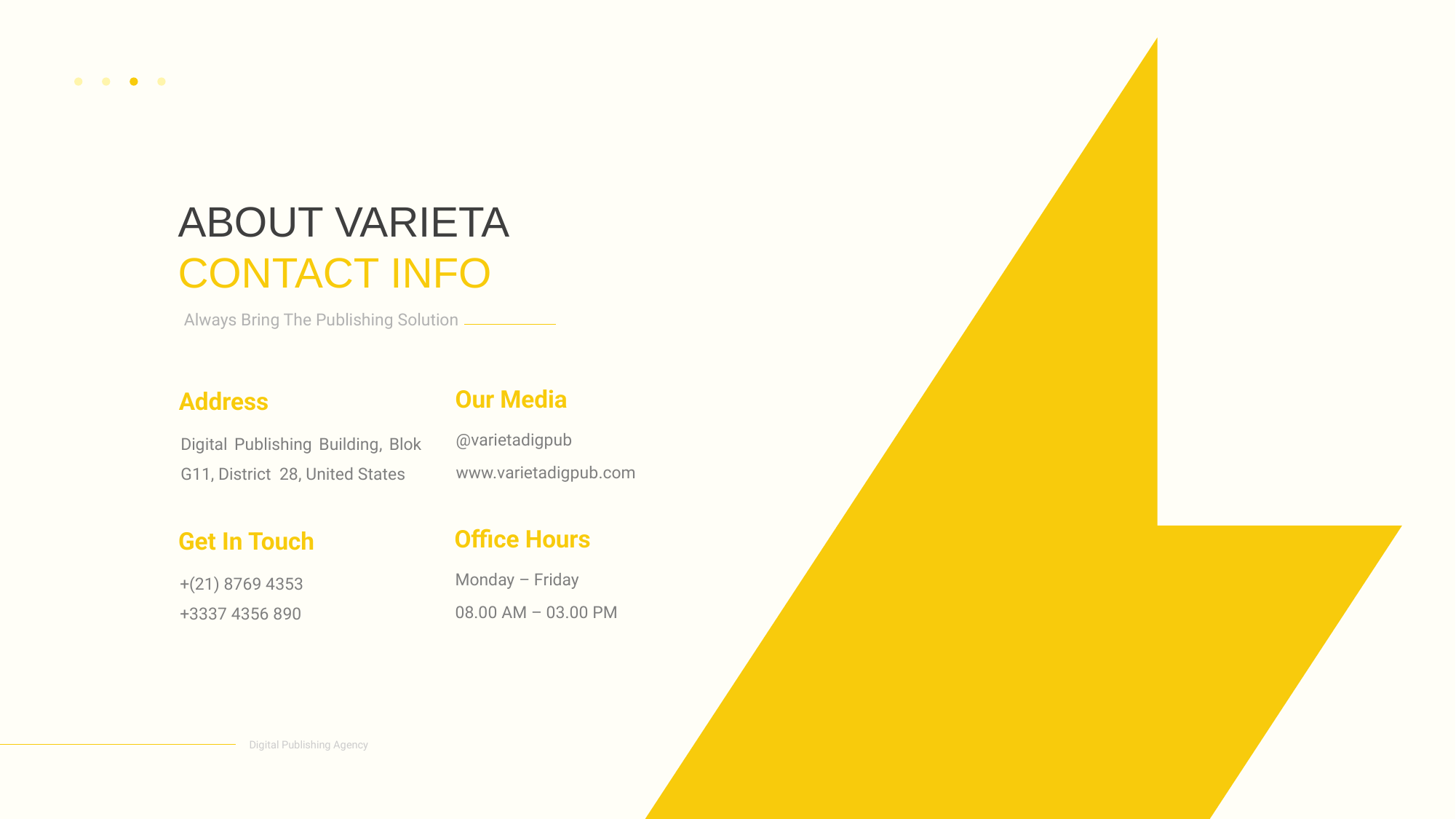

ABOUT VARIETA
CONTACT INFO
Always Bring The Publishing Solution
Our Media
Address
@varietadigpub
www.varietadigpub.com
Digital Publishing Building, Blok G11, District  28, United States
Office Hours
Get In Touch
Monday – Friday
08.00 AM – 03.00 PM
+(21) 8769 4353
+3337 4356 890
Digital Publishing Agency